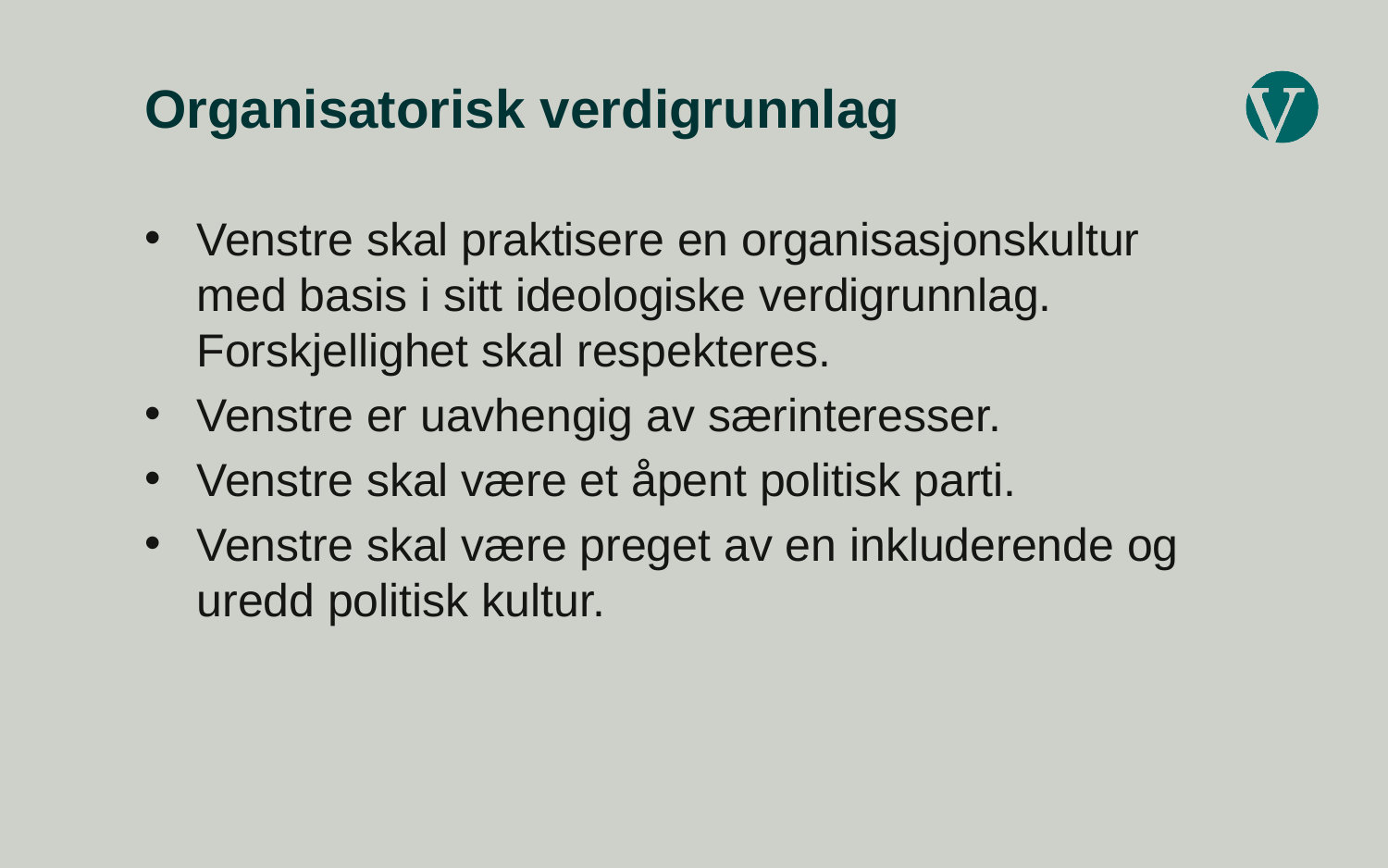

# Organisatorisk verdigrunnlag
Venstre skal praktisere en organisasjonskultur med basis i sitt ideologiske verdigrunnlag. Forskjellighet skal respekteres.
Venstre er uavhengig av særinteresser.
Venstre skal være et åpent politisk parti.
Venstre skal være preget av en inkluderende og uredd politisk kultur.